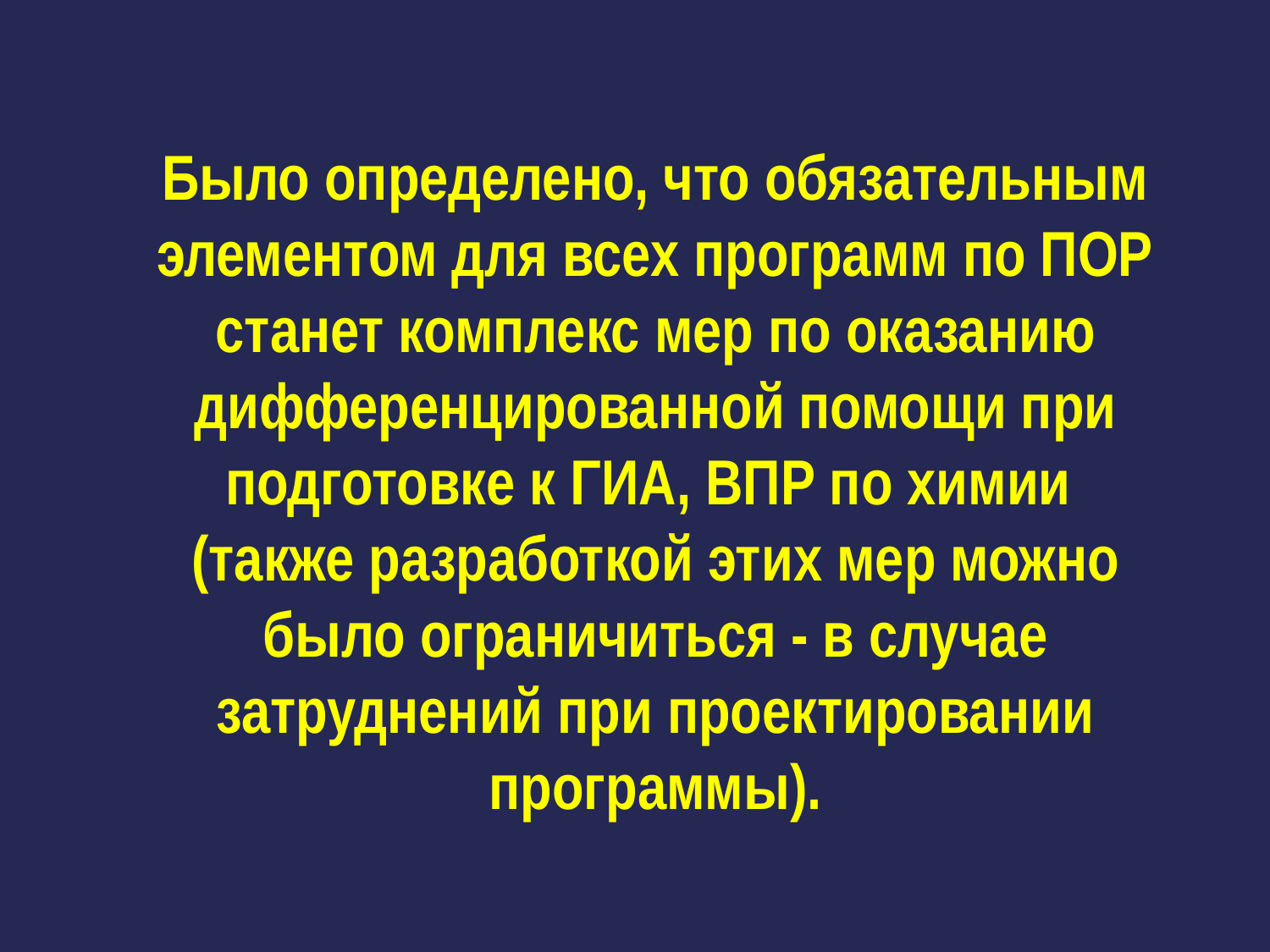

Было определено, что обязательным элементом для всех программ по ПОР станет комплекс мер по оказанию дифференцированной помощи при подготовке к ГИА, ВПР по химии
(также разработкой этих мер можно было ограничиться - в случае затруднений при проектировании программы).